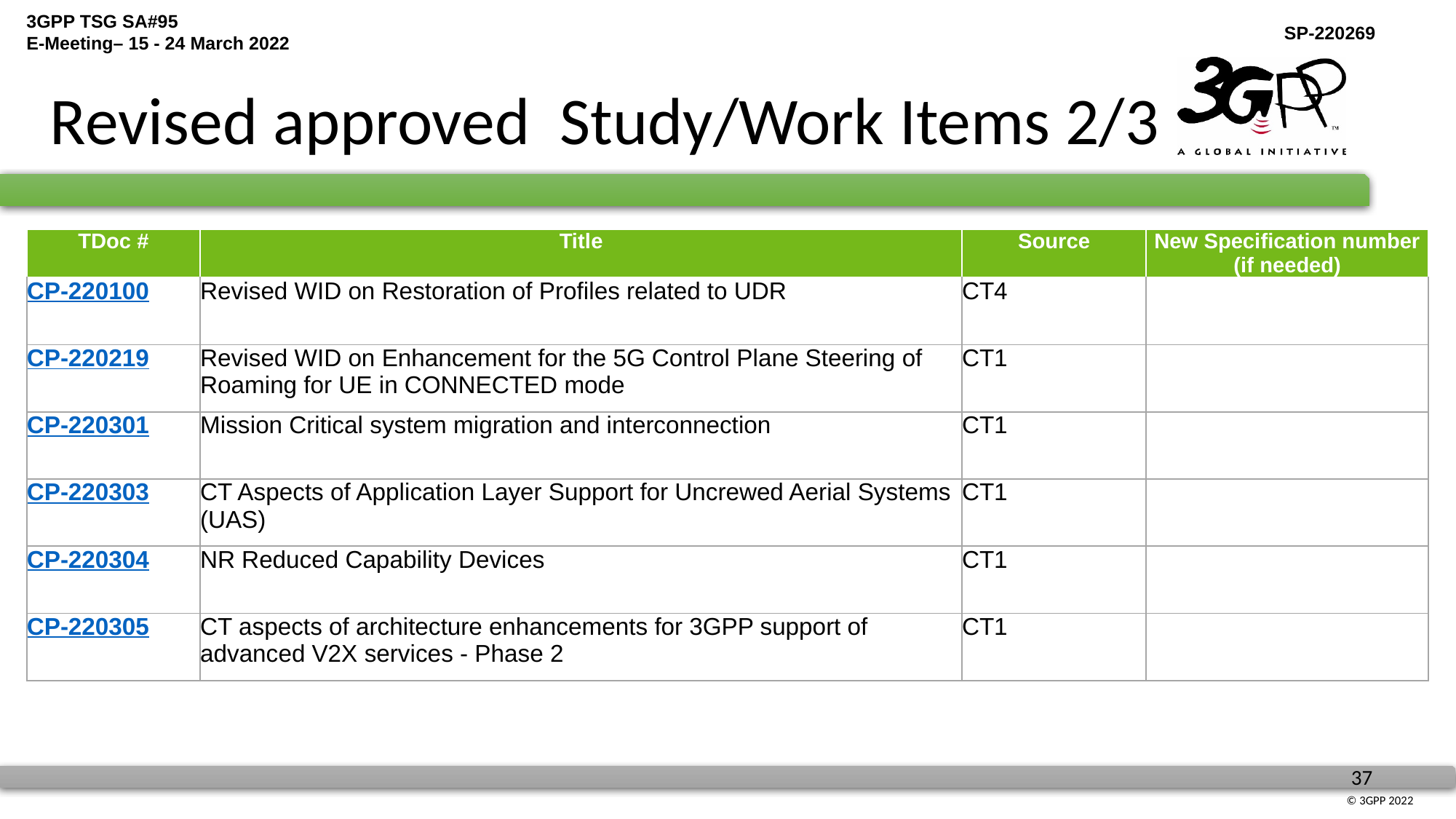

# Revised approved  Study/Work Items 2/3
| TDoc # | Title | Source | New Specification number (if needed) |
| --- | --- | --- | --- |
| CP-220100 | Revised WID on Restoration of Profiles related to UDR | CT4 |  |
| CP-220219 | Revised WID on Enhancement for the 5G Control Plane Steering of Roaming for UE in CONNECTED mode | CT1 |  |
| CP-220301 | Mission Critical system migration and interconnection | CT1 |  |
| CP-220303 | CT Aspects of Application Layer Support for Uncrewed Aerial Systems (UAS) | CT1 |  |
| CP-220304 | NR Reduced Capability Devices | CT1 |  |
| CP-220305 | CT aspects of architecture enhancements for 3GPP support of advanced V2X services - Phase 2 | CT1 |  |